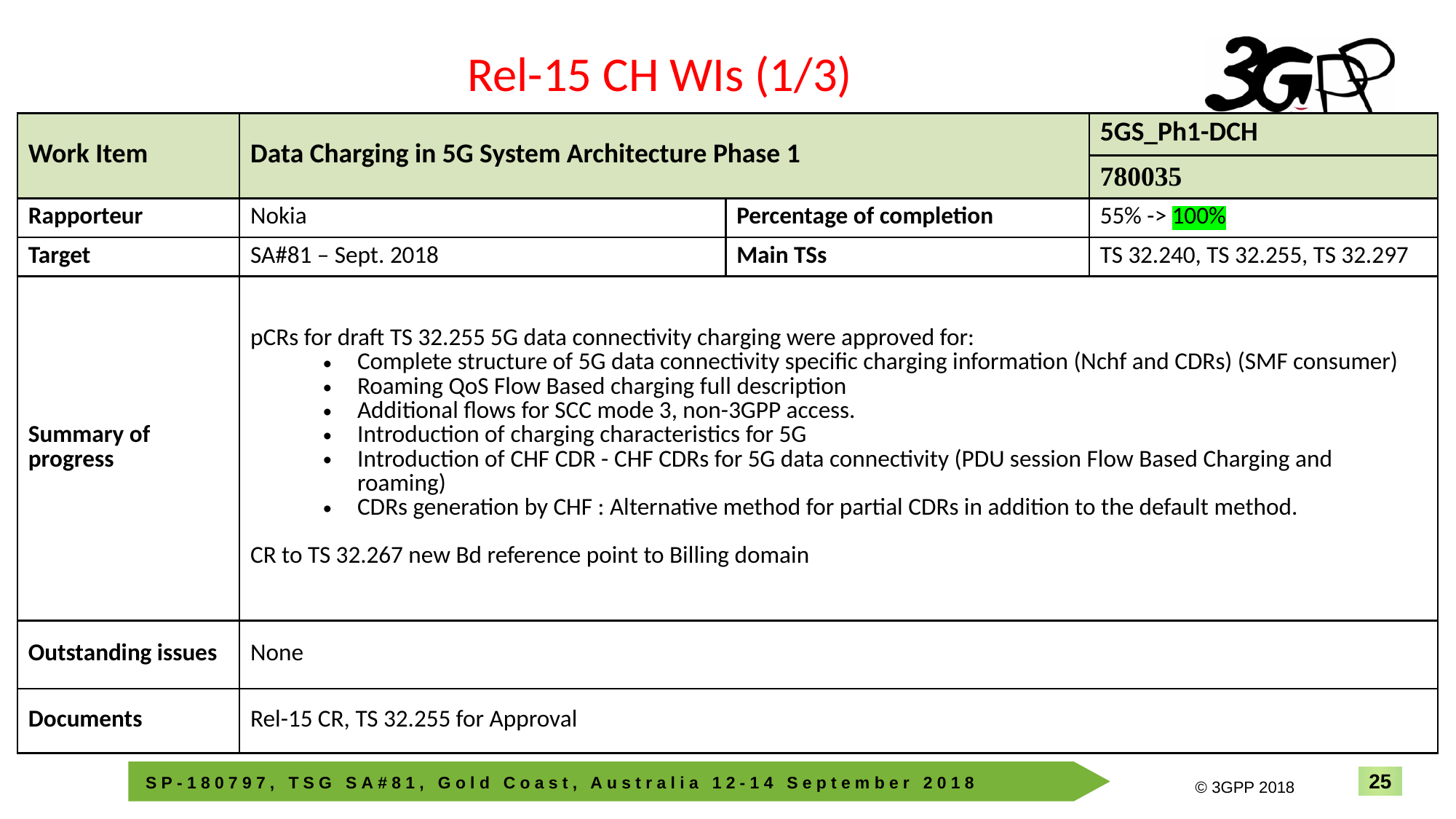

Rel-15 CH WIs (1/3)
| Work Item | Data Charging in 5G System Architecture Phase 1 |  | 5GS\_Ph1-DCH |
| --- | --- | --- | --- |
|  |  |  | 780035 |
| Rapporteur | Nokia | Percentage of completion | 55% -> 100% |
| Target | SA#81 – Sept. 2018 | Main TSs | TS 32.240, TS 32.255, TS 32.297 |
| Summary of progress | pCRs for draft TS 32.255 5G data connectivity charging were approved for: Complete structure of 5G data connectivity specific charging information (Nchf and CDRs) (SMF consumer) Roaming QoS Flow Based charging full description Additional flows for SCC mode 3, non-3GPP access. Introduction of charging characteristics for 5G Introduction of CHF CDR - CHF CDRs for 5G data connectivity (PDU session Flow Based Charging and roaming) CDRs generation by CHF : Alternative method for partial CDRs in addition to the default method. CR to TS 32.267 new Bd reference point to Billing domain |  |  |
| Outstanding issues | None |  |  |
| Documents | Rel-15 CR, TS 32.255 for Approval |  |  |